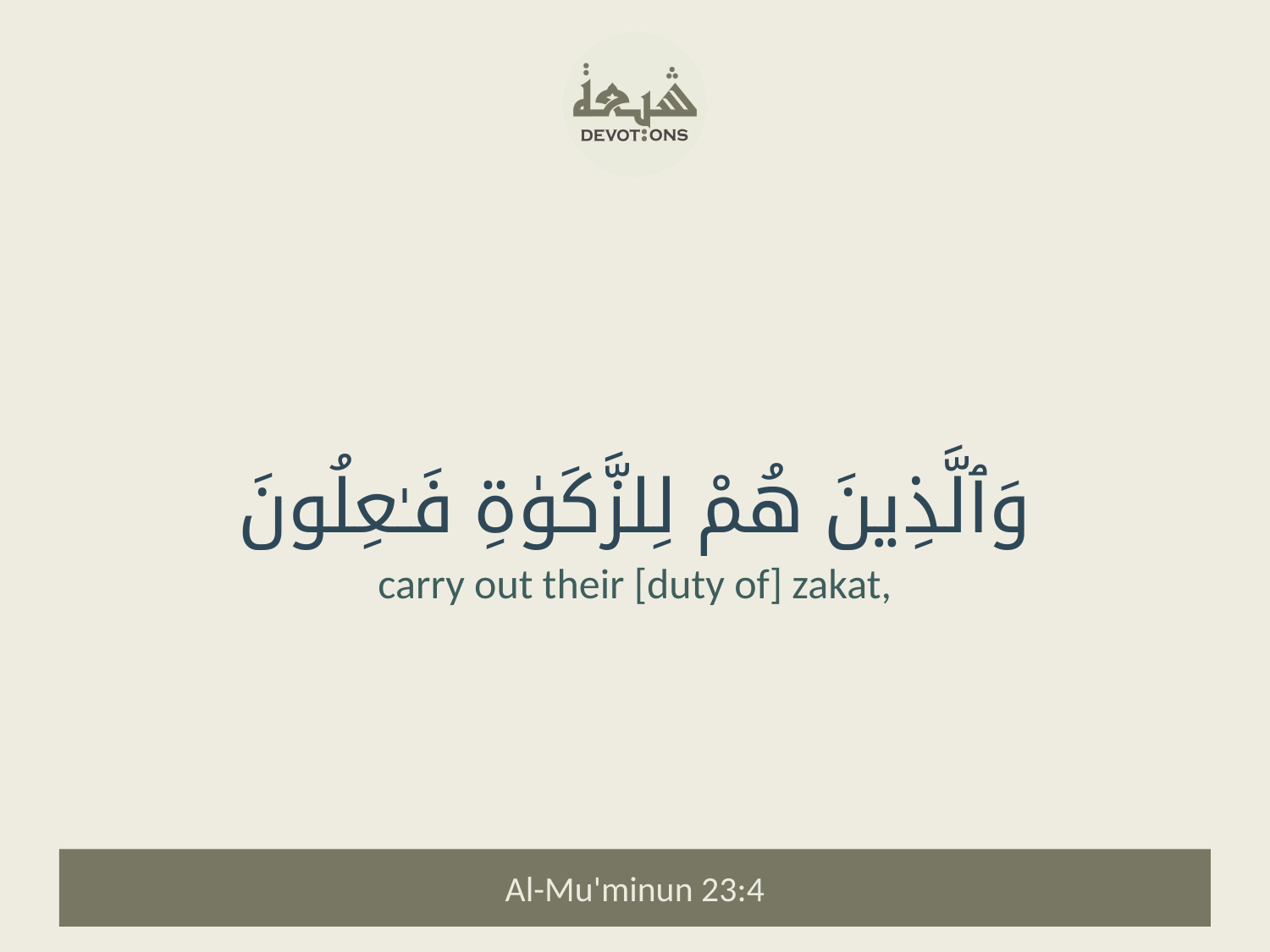

وَٱلَّذِينَ هُمْ لِلزَّكَوٰةِ فَـٰعِلُونَ
carry out their [duty of] zakat,
Al-Mu'minun 23:4